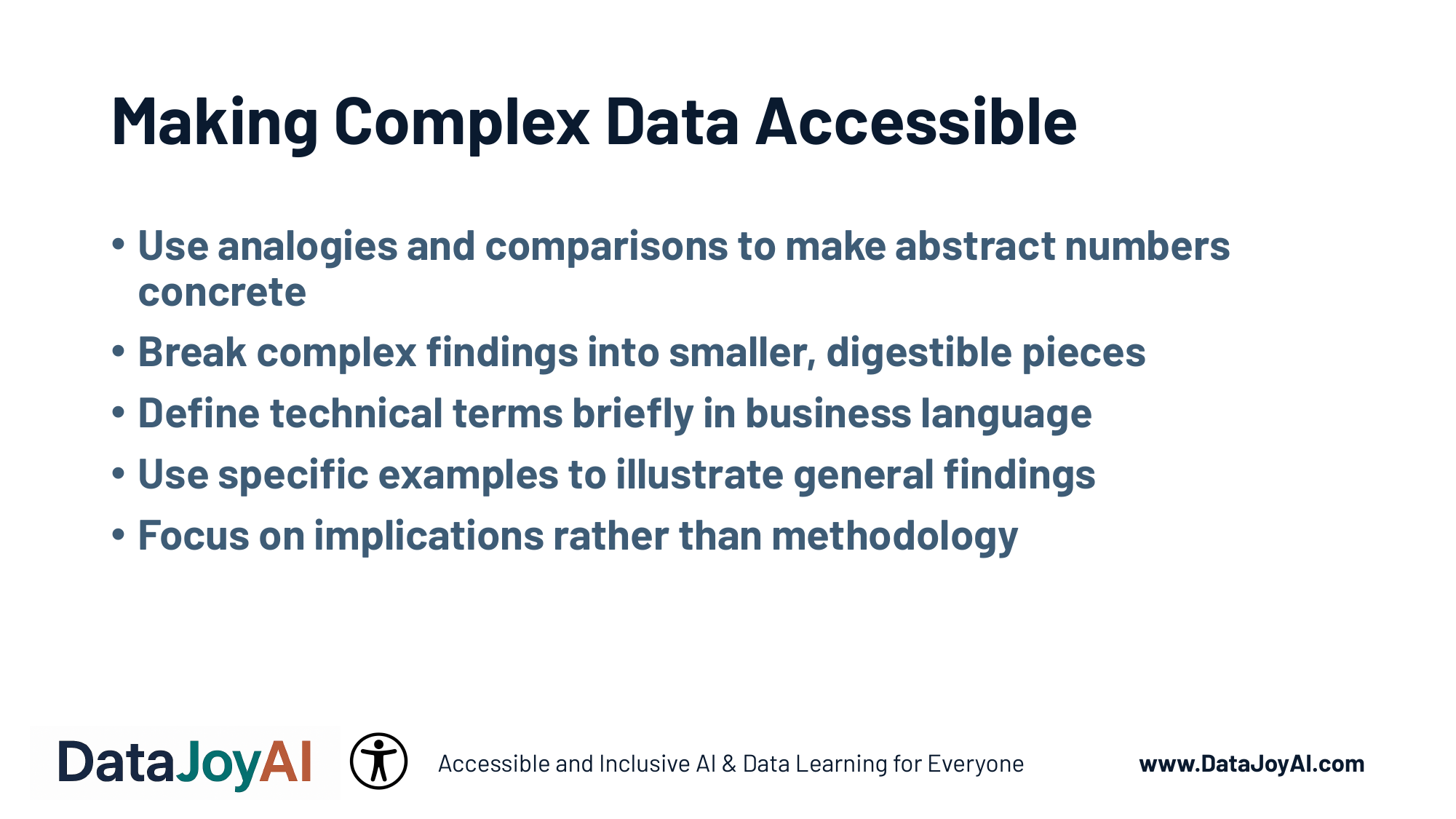

# Making Complex Data Accessible
Use analogies and comparisons to make abstract numbers concrete
Break complex findings into smaller, digestible pieces
Define technical terms briefly in business language
Use specific examples to illustrate general findings
Focus on implications rather than methodology